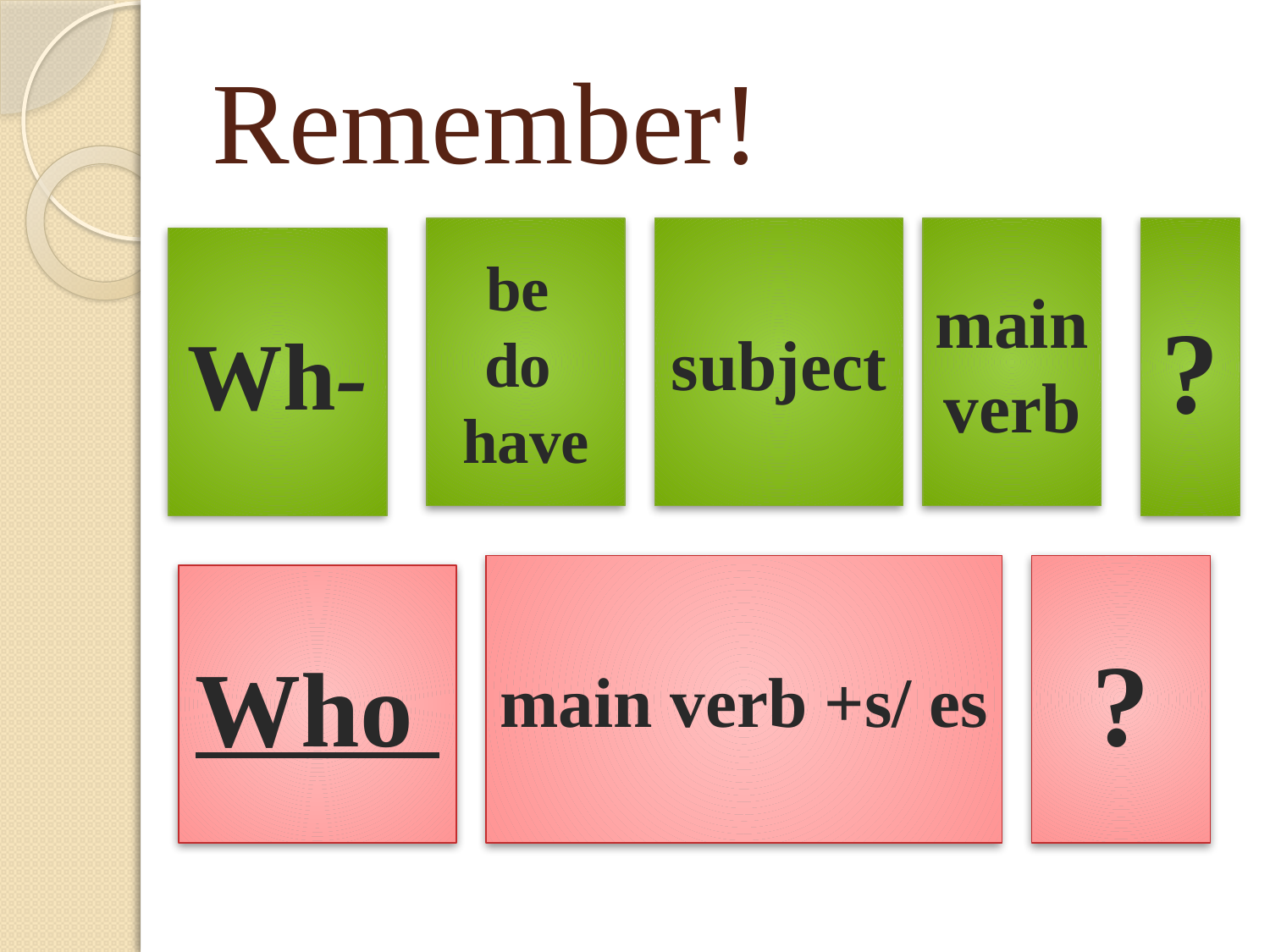

# Remember!

be
do
 have
subject
main verb
?
Wh-
main verb +s/ es
?
Who